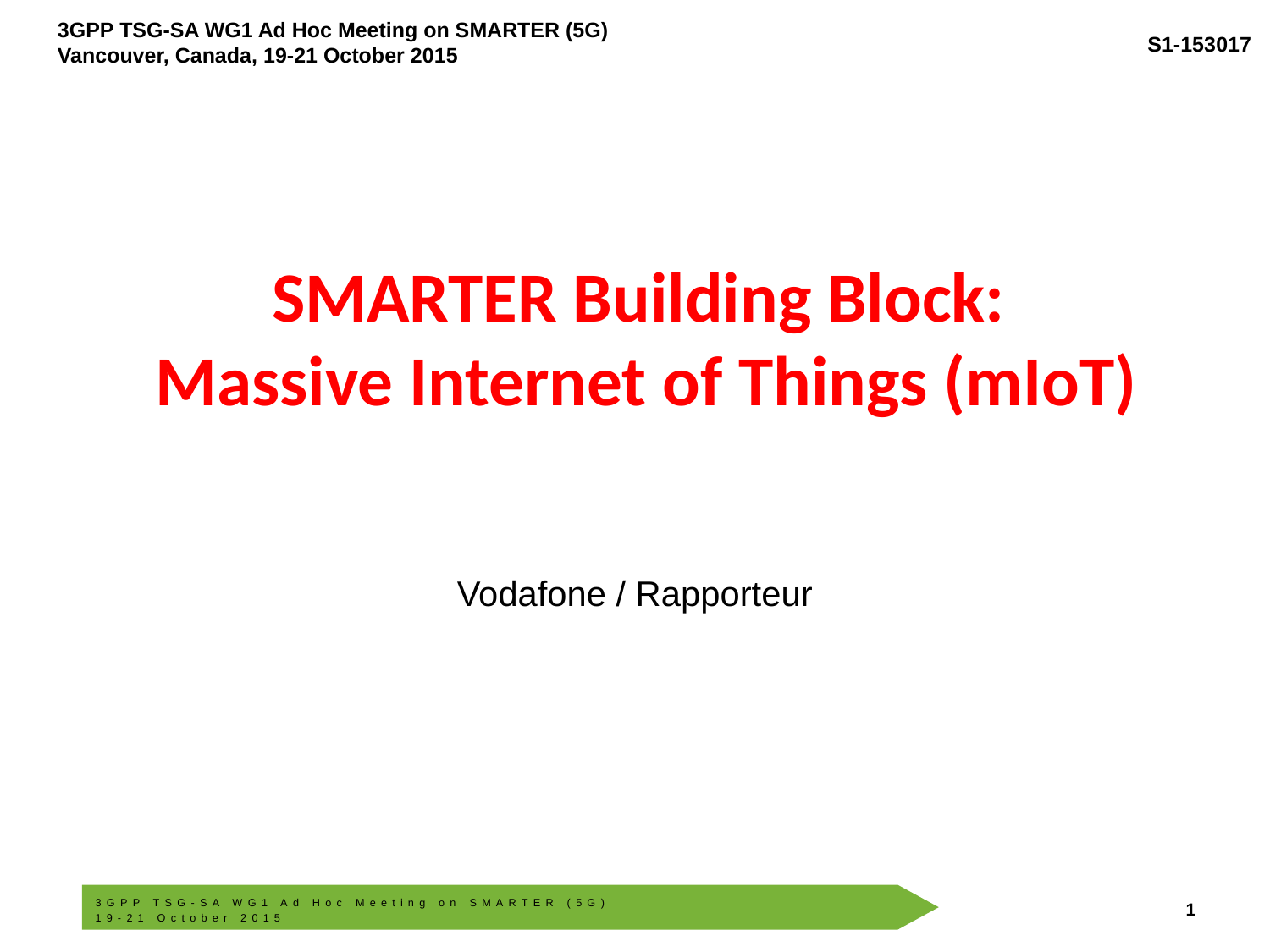

# SMARTER Building Block: Massive Internet of Things (mIoT)
Vodafone / Rapporteur